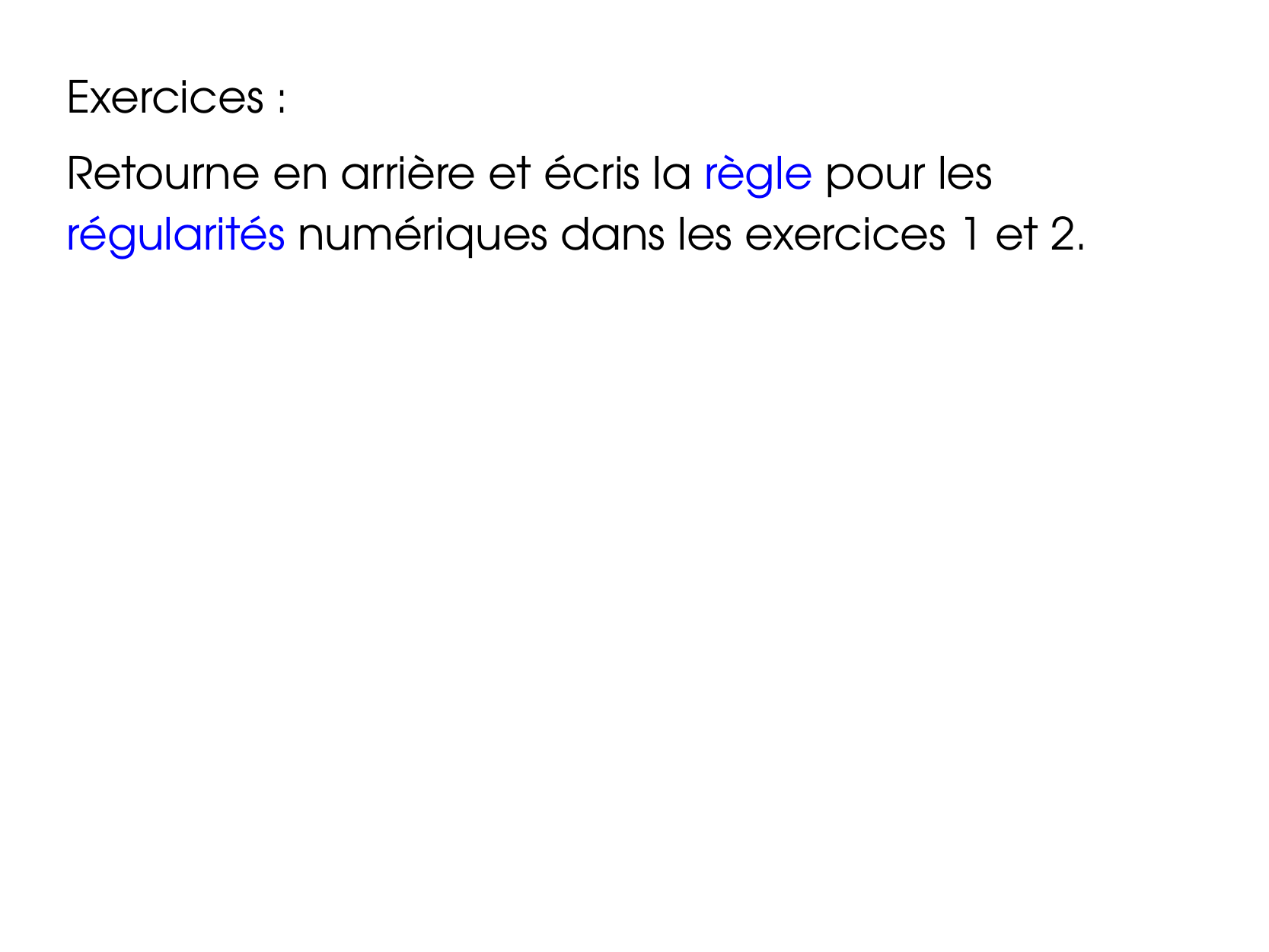

Exercices :
Retourne en arrière et écris la règle pour les régularités numériques dans les exercices 1 et 2.